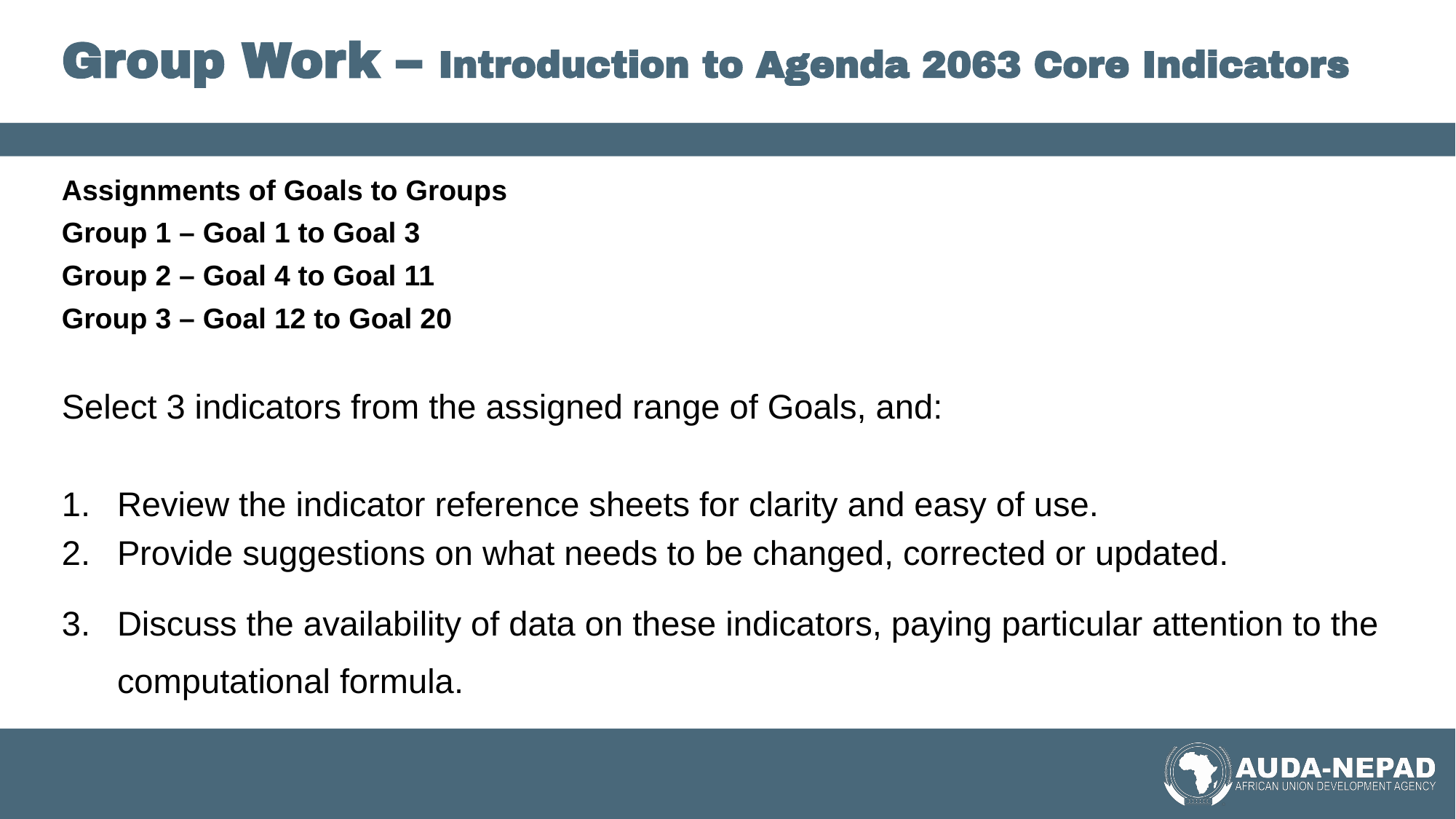

# Group Work – Introduction to Agenda 2063 Core Indicators
Assignments of Goals to Groups
Group 1 – Goal 1 to Goal 3
Group 2 – Goal 4 to Goal 11
Group 3 – Goal 12 to Goal 20

Select 3 indicators from the assigned range of Goals, and:

Review the indicator reference sheets for clarity and easy of use.
Provide suggestions on what needs to be changed, corrected or updated.
Discuss the availability of data on these indicators, paying particular attention to the computational formula.